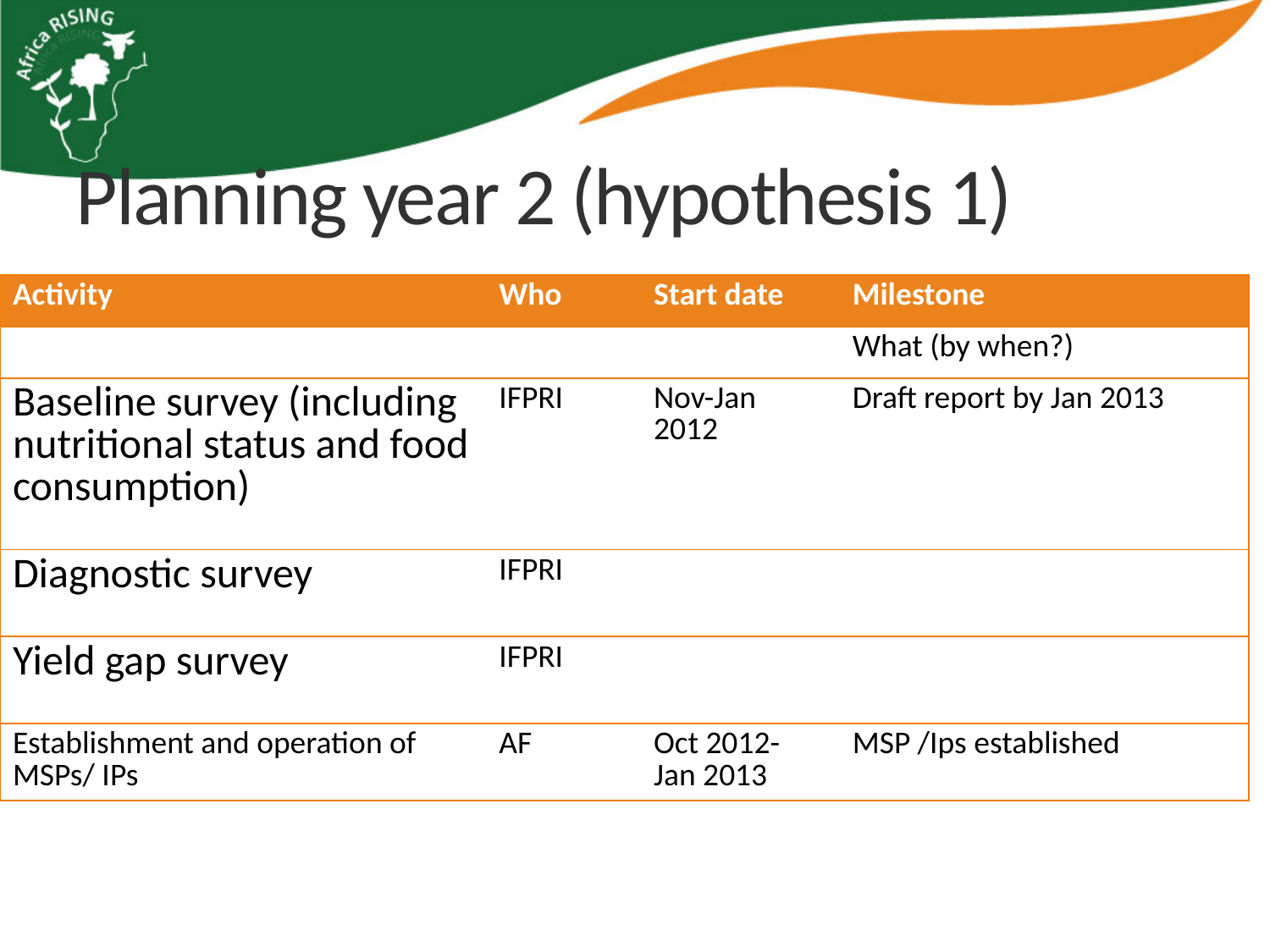

# Planning year 2 (hypothesis 1)
| Activity | Who | Start date | Milestone |
| --- | --- | --- | --- |
|  |  |  | What (by when?) |
| Baseline survey (including nutritional status and food consumption) | IFPRI | Nov-Jan 2012 | Draft report by Jan 2013 |
| Diagnostic survey | IFPRI |  |  |
| Yield gap survey | IFPRI |  |  |
| Establishment and operation of MSPs/ IPs | AF | Oct 2012- Jan 2013 | MSP /Ips established |